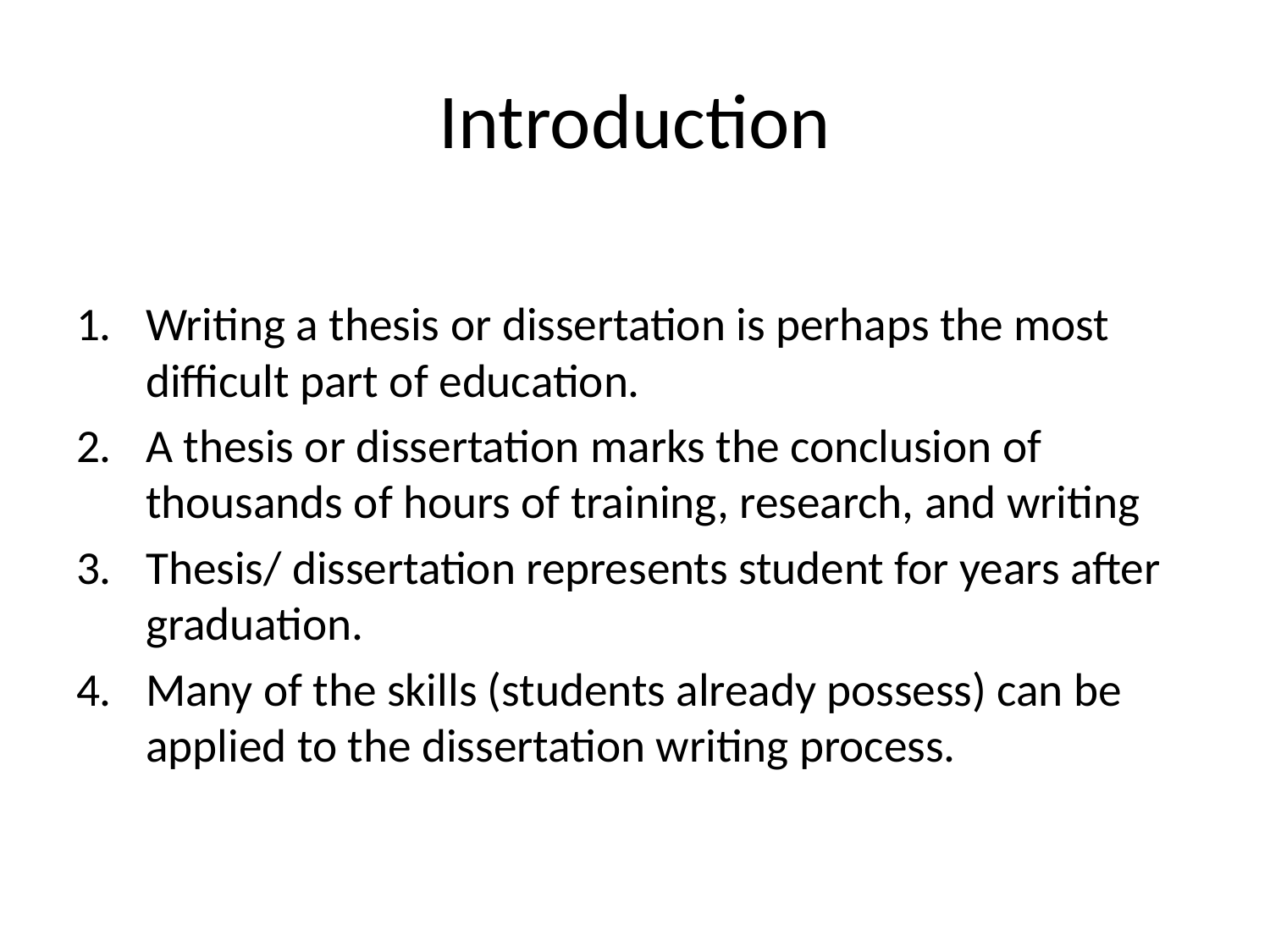

# Introduction

Writing a thesis or dissertation is perhaps the most difficult part of education.
A thesis or dissertation marks the conclusion of thousands of hours of training, research, and writing
Thesis/ dissertation represents student for years after graduation.
Many of the skills (students already possess) can be applied to the dissertation writing process.